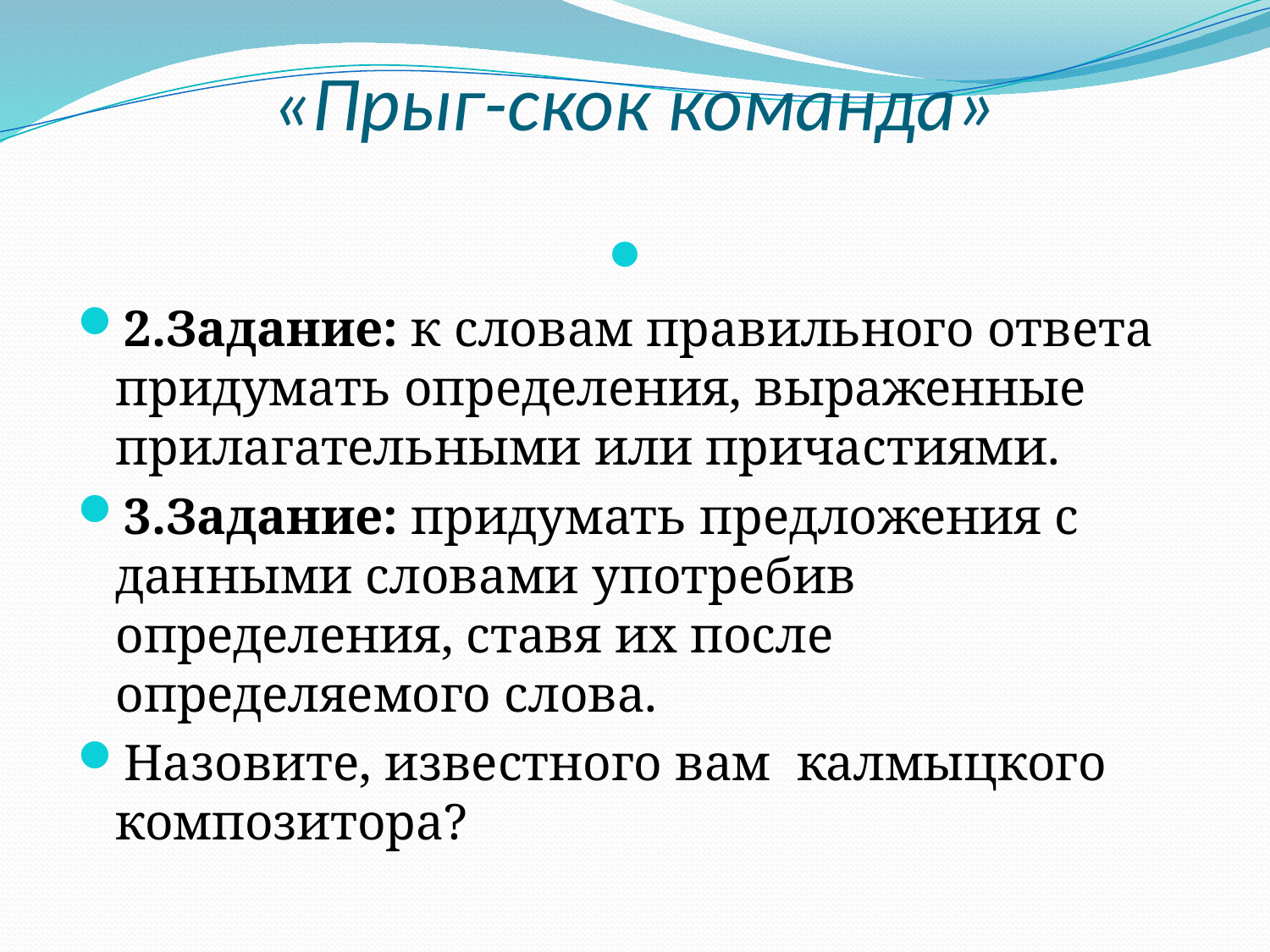

# «Прыг-скок команда»

2.Задание: к словам правильного ответа придумать определения, выраженные прилагательными или причастиями.
3.Задание: придумать предложения с данными словами употребив  определения, ставя их после определяемого слова.
Назовите, известного вам  калмыцкого композитора?